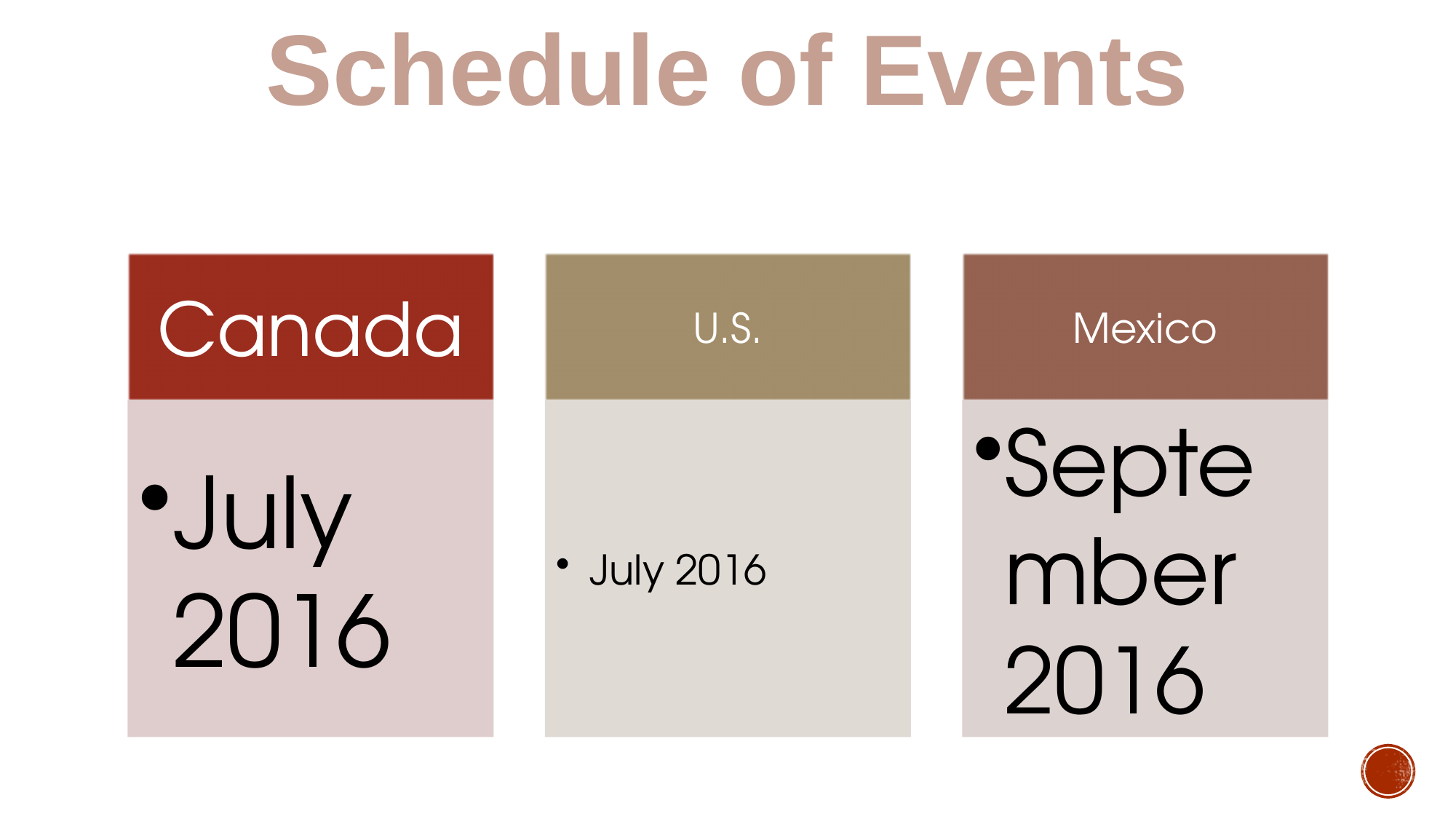

Schedule of Events
Canada
July 2016
U.S.
July 2016
Mexico
September 2016